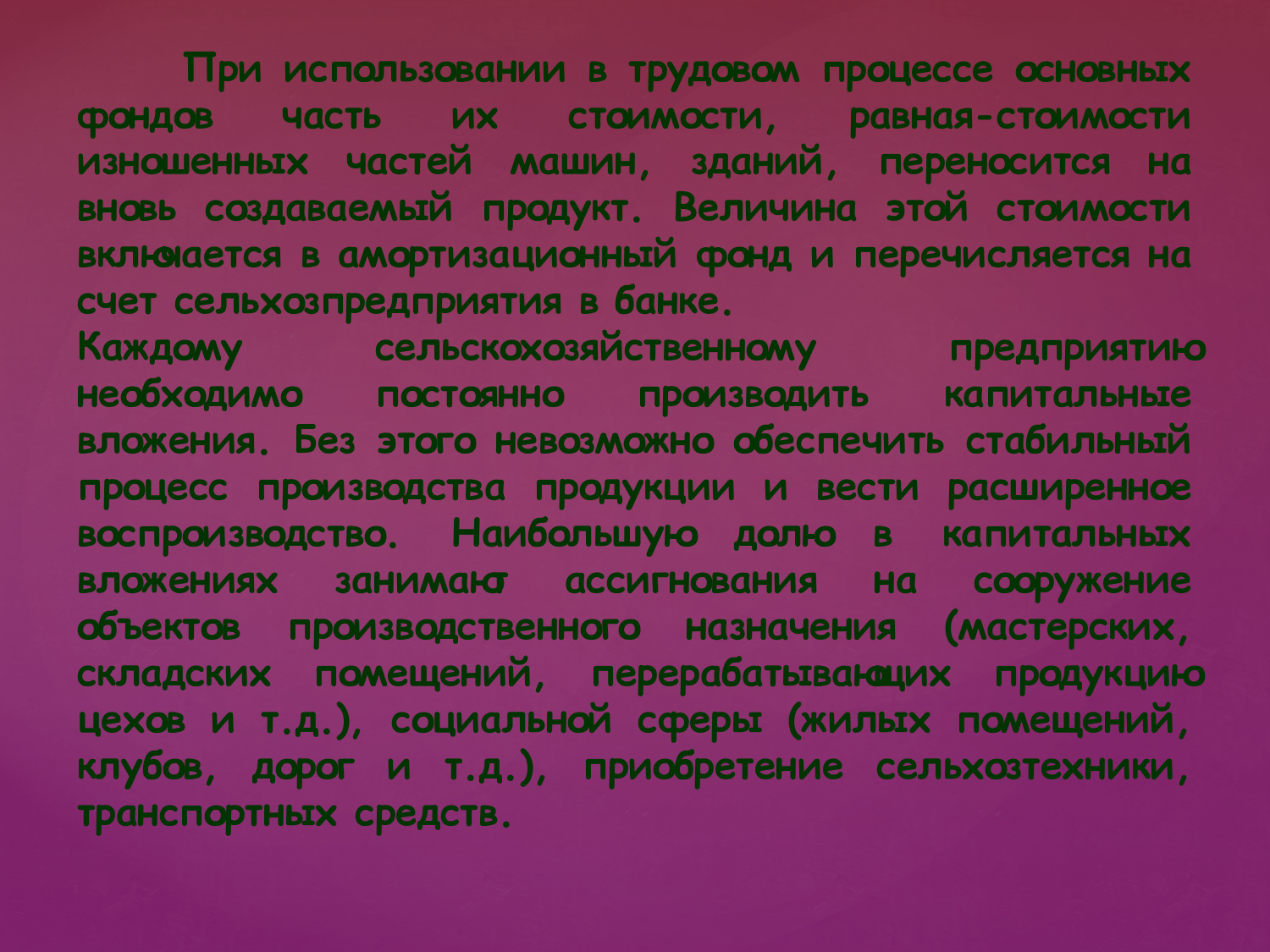

При использовании в трудовом процессе основных фондов часть их стоимости, равная-стоимости изношенных частей машин, зданий, переносится на вновь создаваемый продукт. Величина этой стоимости включается в амортизационный фонд и перечисляется на счет сельхозпредприятия в банке.
Каждому сельскохозяйственному предприятию необходимо постоянно производить капитальные вложения. Без этого невозможно обеспечить стабильный процесс производства продукции и вести расширенное воспроизводство. Наибольшую долю в капитальных вложениях занимают ассигнования на сооружение объектов производственного назначения (мастерских, складских помещений, перерабатывающих продукцию цехов и т.д.), социальной сферы (жилых помещений, клубов, дорог и т.д.), приобретение сельхозтехники, транспортных средств.